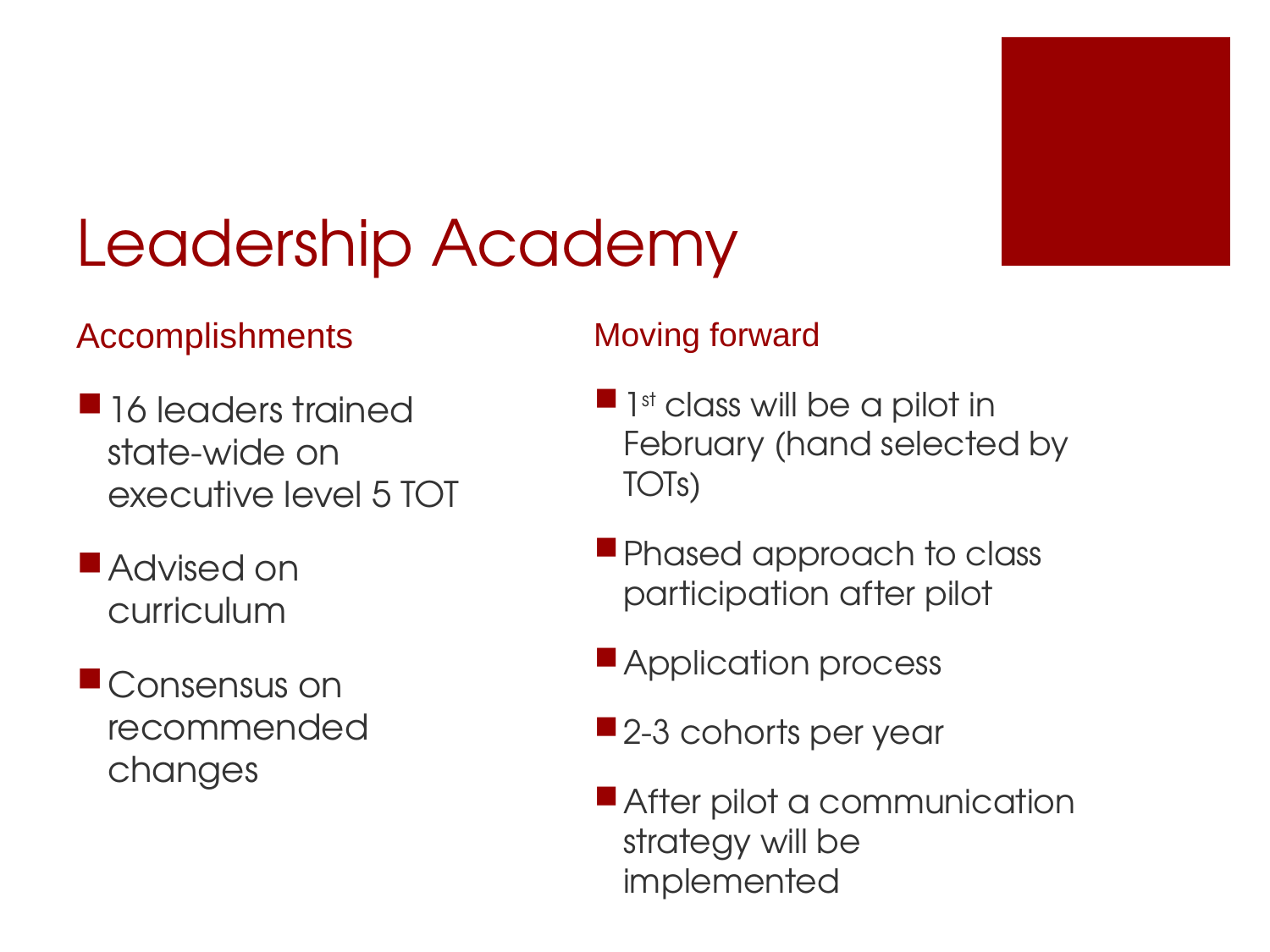

# Leadership Academy
Accomplishments
16 leaders trained state-wide on executive level 5 TOT
Advised on curriculum
Consensus on recommended changes

Moving forward
1st class will be a pilot in February (hand selected by TOTs)
Phased approach to class participation after pilot
Application process
2-3 cohorts per year
After pilot a communication strategy will be implemented